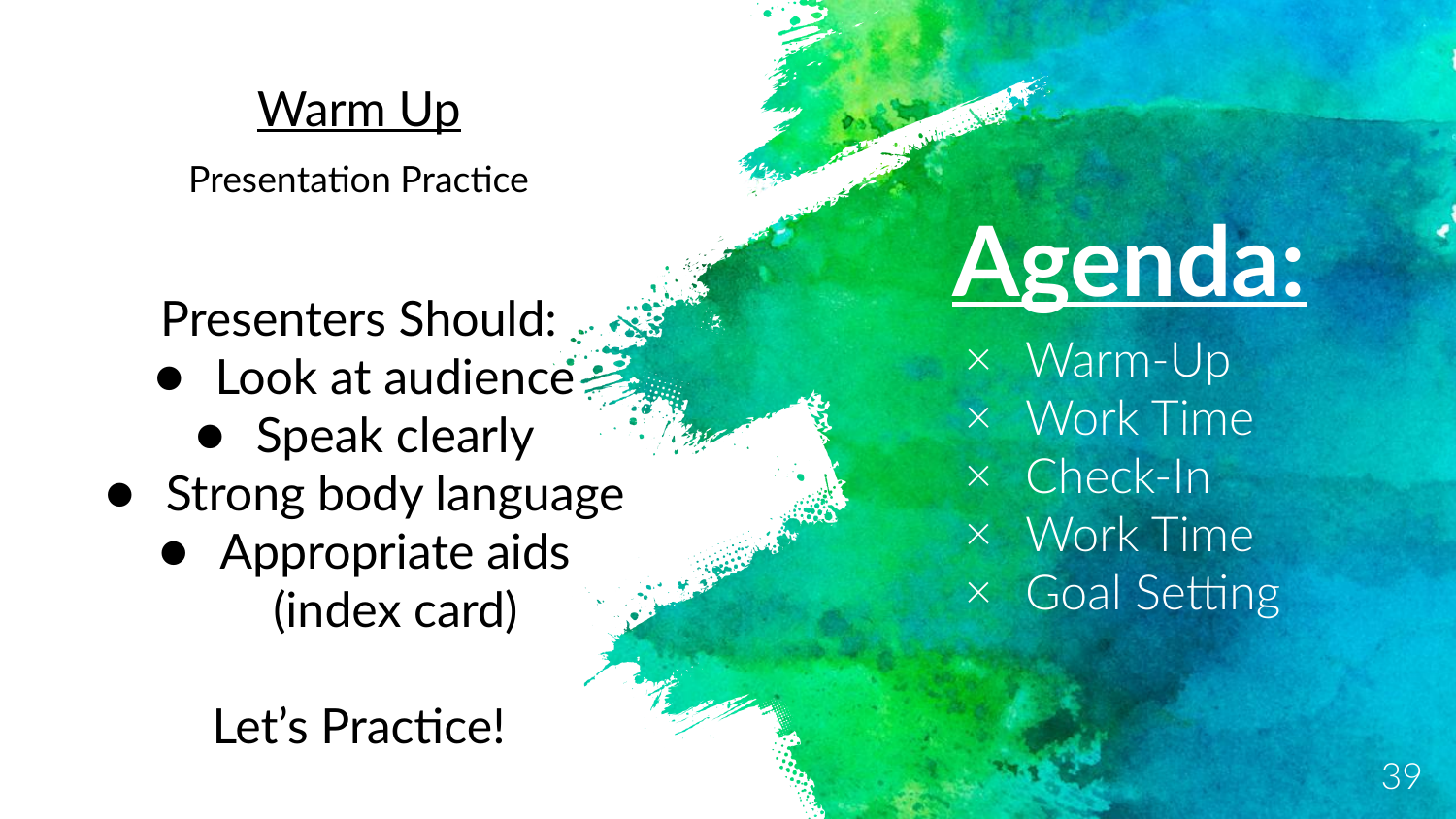

Warm Up
Presentation Practice

Presenters Should:
Look at audience
Speak clearly
Strong body language
Appropriate aids (index card)

Let’s Practice!
Agenda:
Warm-Up
Work Time
Check-In
Work Time
Goal Setting
39